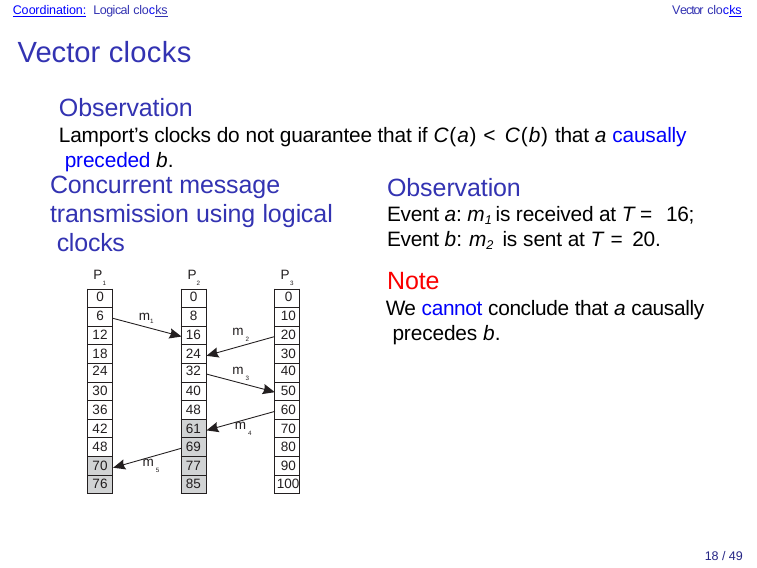

Coordination:  Logical clocks	Vector clocks
# Vector clocks
Observation
Lamport’s clocks do not guarantee that if C(a) < C(b) that a causally  preceded b.
Concurrent message  transmission using logical  clocks
Observation
Event a: m1 is received at T = 16;  Event b: m2 is sent at T = 20.
Note
We cannot conclude that a causally  precedes b.
P
1
P
2
P
3
| 0 |
| --- |
| 8 |
| 16 |
| 24 |
| 32 |
| 40 |
| 48 |
| 61 |
| 69 |
| 77 |
| 85 |
| 0 |
| --- |
| 10 |
| 20 |
| 30 |
| 40 |
| 50 |
| 60 |
| 70 |
| 80 |
| 90 |
| 100 |
| 0 |
| --- |
| 6 |
| 12 |
| 18 |
| 24 |
| 30 |
| 36 |
| 42 |
| 48 |
| 70 |
| 76 |
m
1

m
2

m
3

m
4

m
5
18 / 49